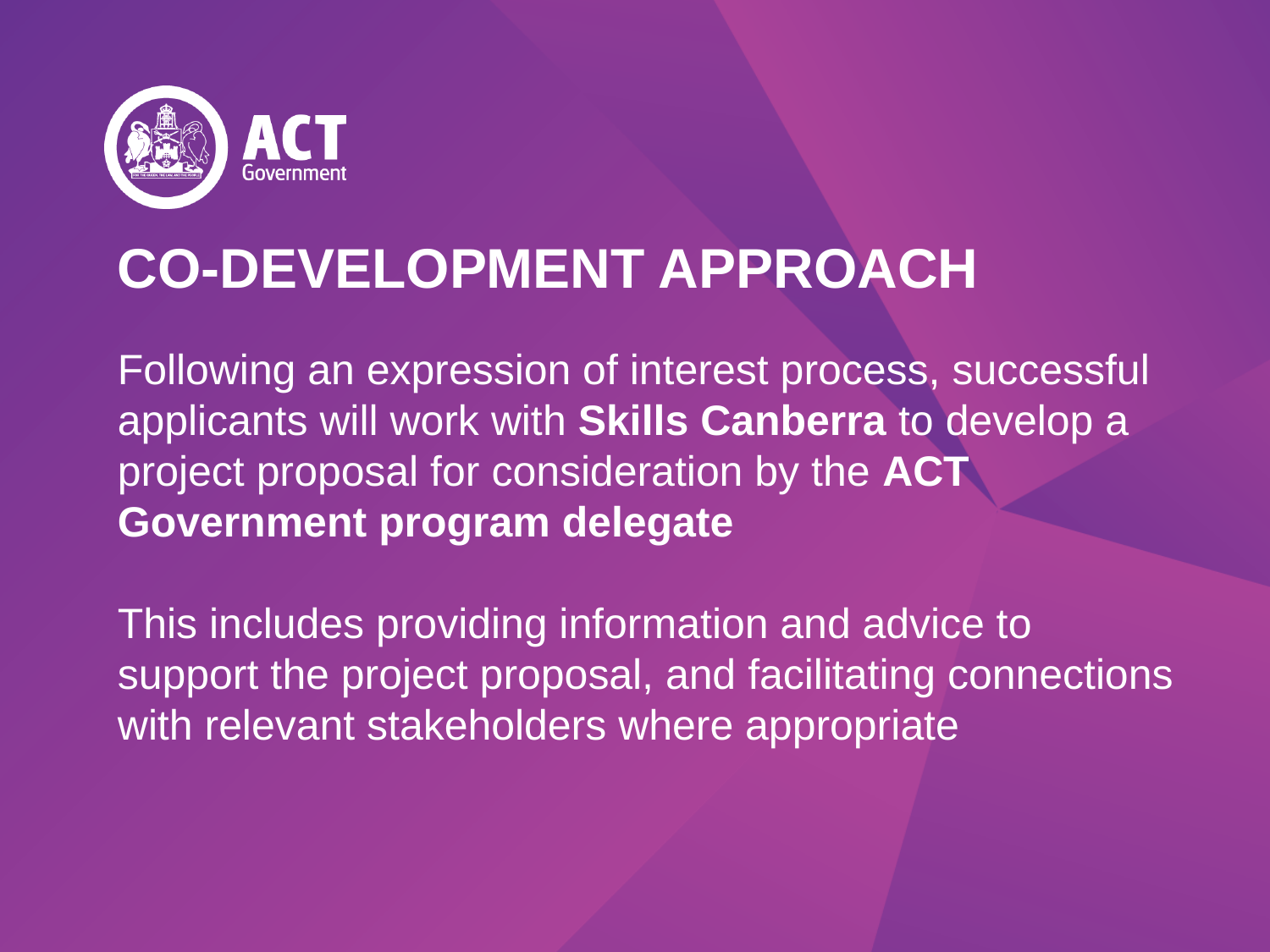

CO-DEVELOPMENT APPROACH
# Following an expression of interest process, successful applicants will work with Skills Canberra to develop a project proposal for consideration by the ACT Government program delegate This includes providing information and advice to support the project proposal, and facilitating connections with relevant stakeholders where appropriate